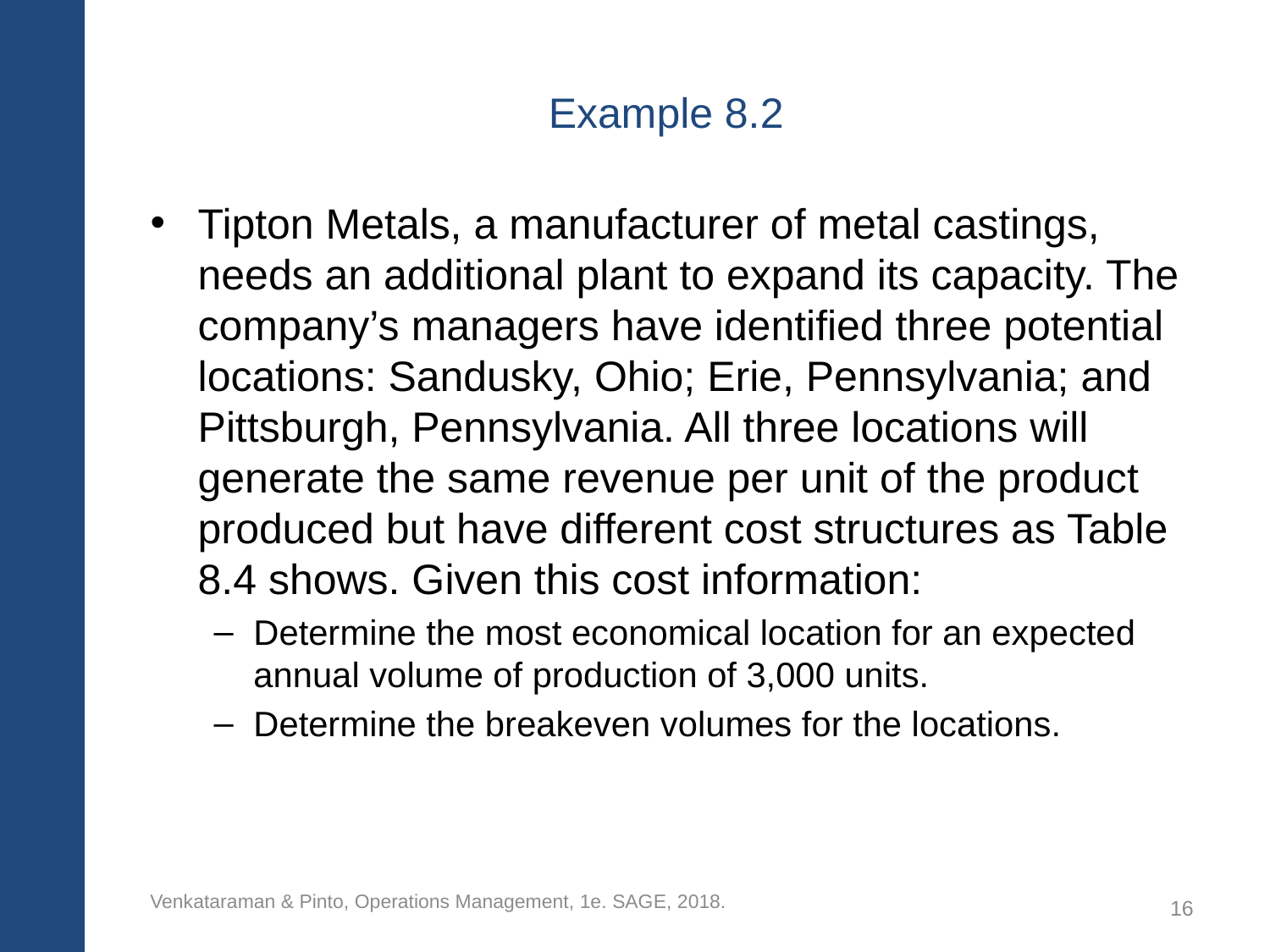

# Example 8.2
Tipton Metals, a manufacturer of metal castings, needs an additional plant to expand its capacity. The company’s managers have identified three potential locations: Sandusky, Ohio; Erie, Pennsylvania; and Pittsburgh, Pennsylvania. All three locations will generate the same revenue per unit of the product produced but have different cost structures as Table 8.4 shows. Given this cost information:
Determine the most economical location for an expected annual volume of production of 3,000 units.
Determine the breakeven volumes for the locations.
Venkataraman & Pinto, Operations Management, 1e. SAGE, 2018.
16